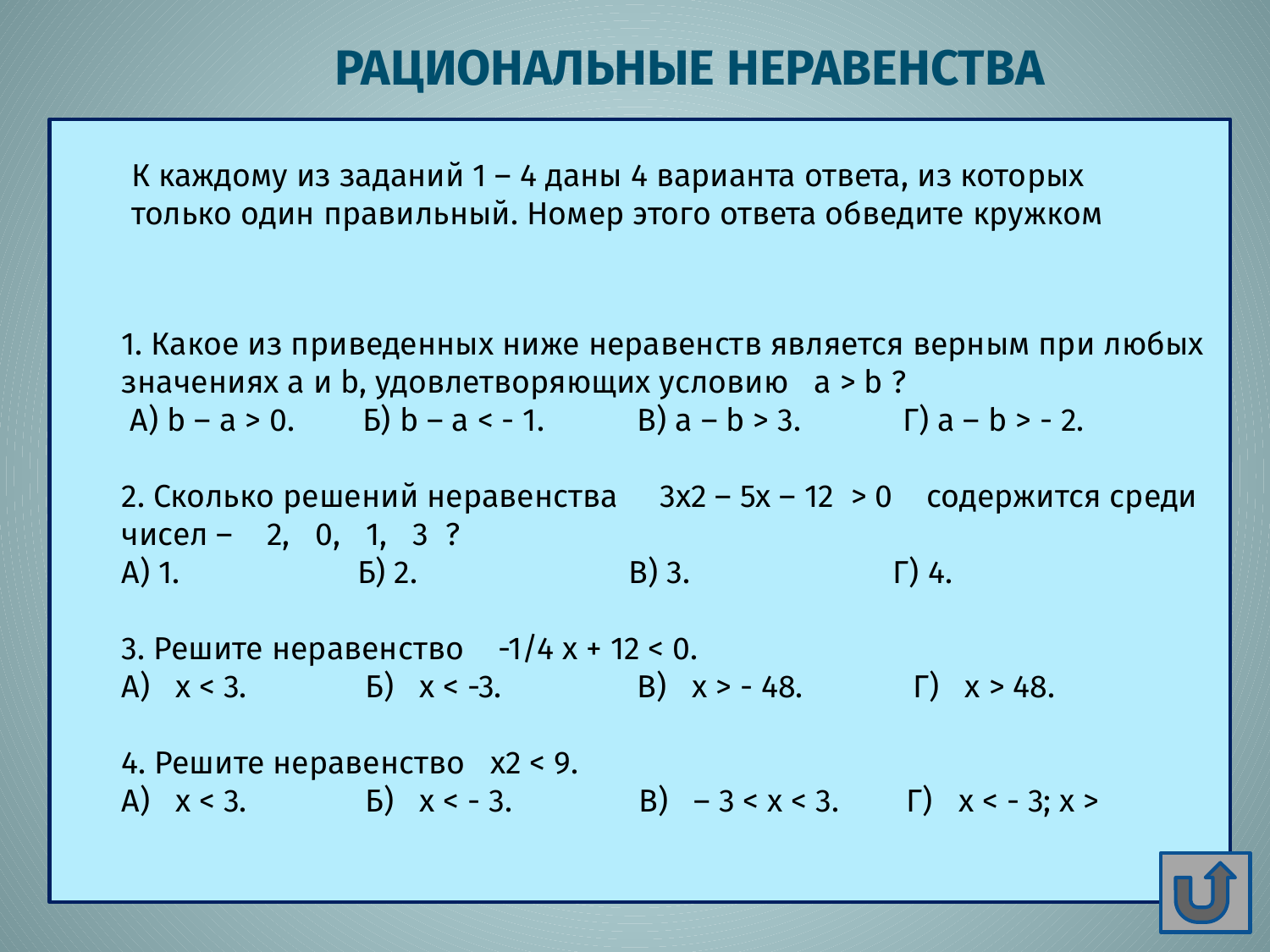

РАЦИОНАЛЬНЫЕ НЕРАВЕНСТВА

К каждому из заданий 1 – 4 даны 4 варианта ответа, из которых только один правильный. Номер этого ответа обведите кружком
1. Какое из приведенных ниже неравенств является верным при любых значениях a и b, удовлетворяющих условию   a > b ?
 А) b – a > 0.        Б) b – a < - 1.           В) a – b > 3.            Г) a – b > - 2.

2. Сколько решений неравенства     3х2 – 5х – 12  > 0    содержится среди чисел –    2,   0,   1,   3  ?
А) 1.                     Б) 2.                         В) 3.                        Г) 4.

3. Решите неравенство    -1/4 х + 12 < 0.
А)   x < 3.              Б)   x < -3.                В)   x > - 48.             Г)   x > 48.

4. Решите неравенство   х2 < 9.
А)   x < 3.              Б)   x < - 3.               В)   – 3 < x < 3.        Г)   x < - 3; x >